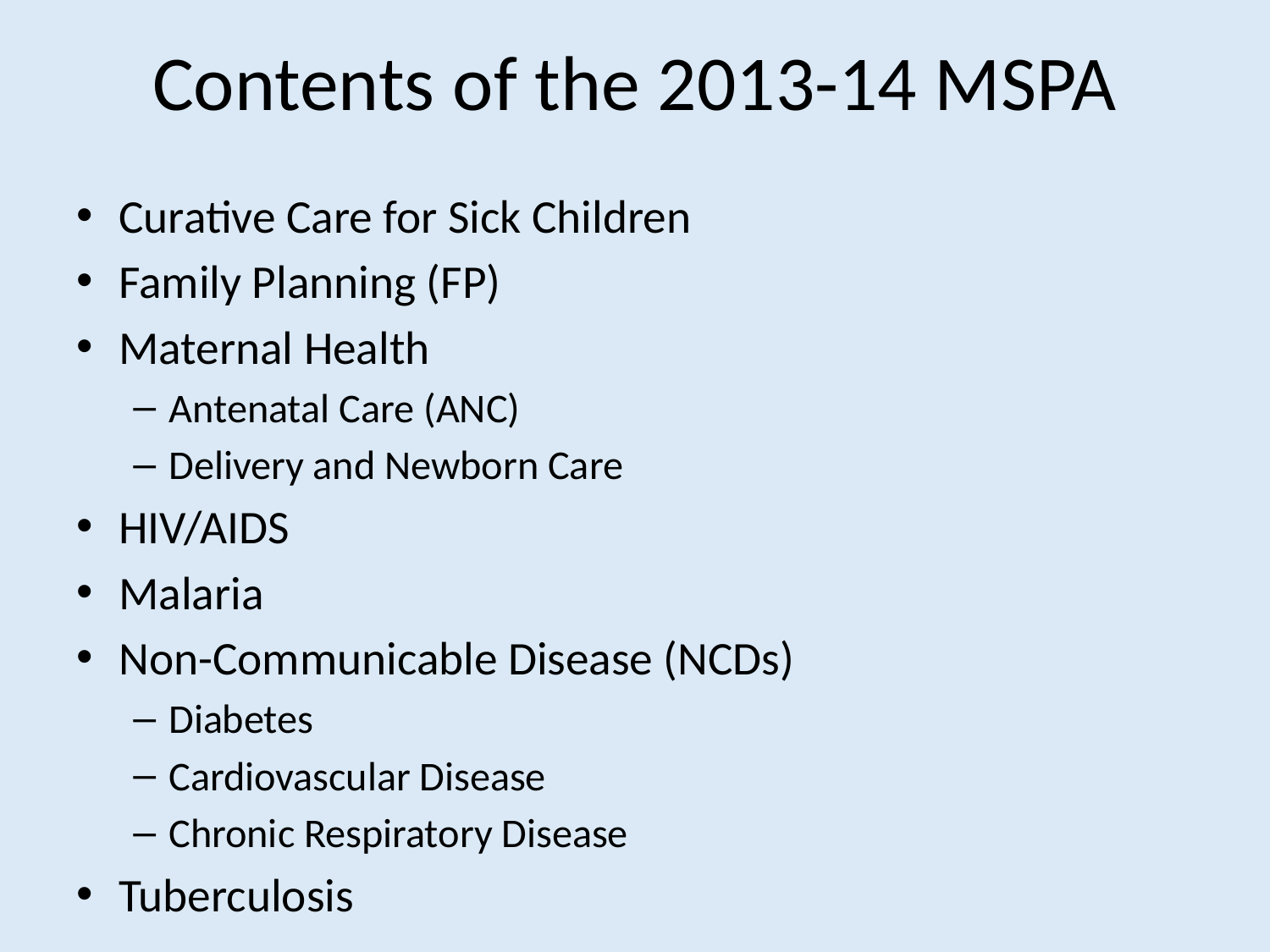

# Contents of the 2013-14 MSPA
Curative Care for Sick Children
Family Planning (FP)
Maternal Health
Antenatal Care (ANC)
Delivery and Newborn Care
HIV/AIDS
Malaria
Non-Communicable Disease (NCDs)
Diabetes
Cardiovascular Disease
Chronic Respiratory Disease
Tuberculosis